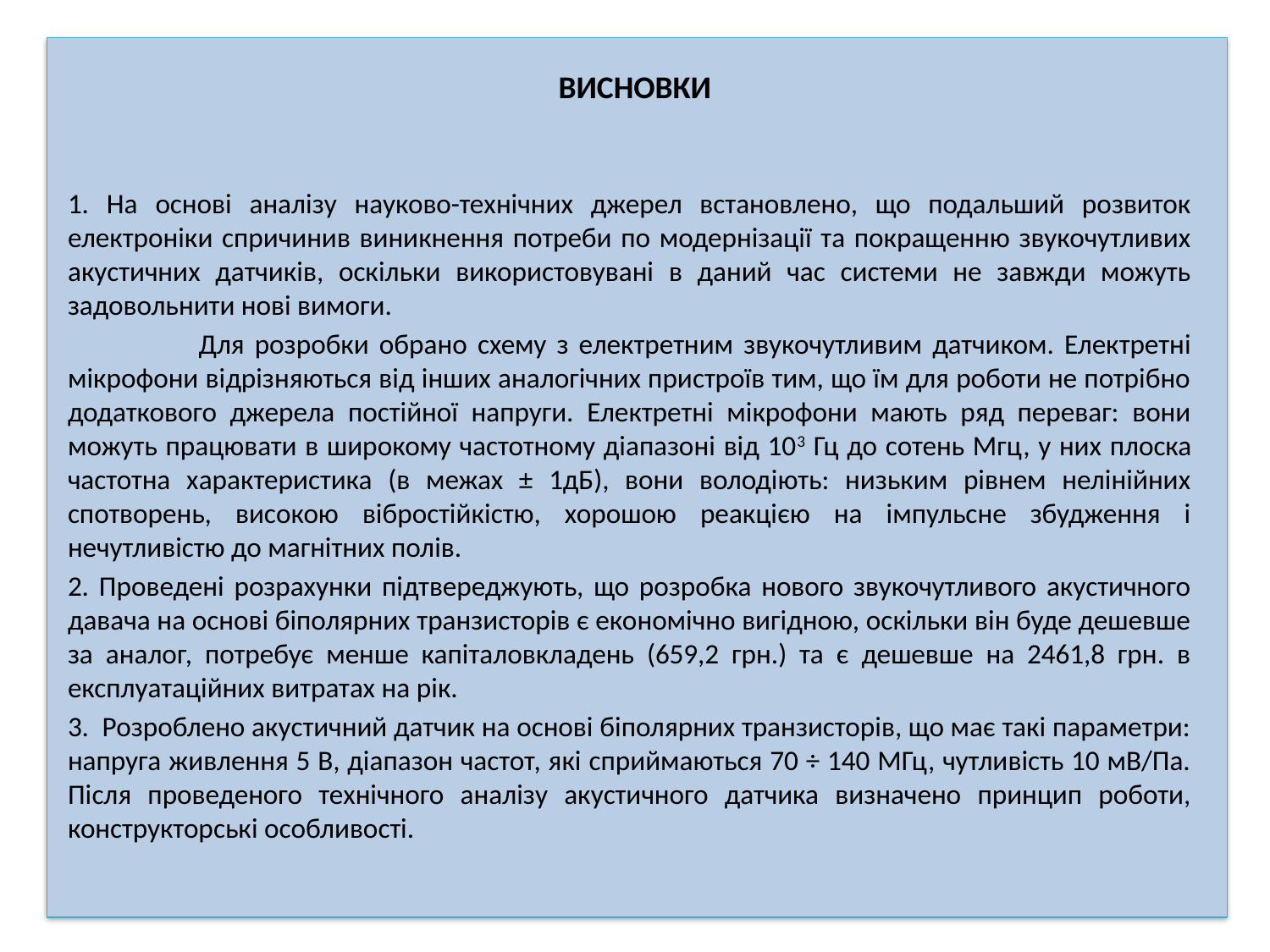

# ВИСНОВКИ

1. На основі аналізу науково-технічних джерел встановлено, що подальший розвиток електроніки спричинив виникнення потреби по модернізації та покращенню звукочутливих акустичних датчиків, оскільки використовувані в даний час системи не завжди можуть задовольнити нові вимоги.
 	Для розробки обрано схему з електретним звукочутливим датчиком. Електретні мікрофони відрізняються від інших аналогічних пристроїв тим, що їм для роботи не потрібно додаткового джерела постійної напруги. Електретні мікрофони мають ряд переваг: вони можуть працювати в широкому частотному діапазоні від 103 Гц до сотень Мгц, у них плоска частотна характеристика (в межах ± 1дБ), вони володіють: низьким рівнем нелінійних спотворень, високою вібростійкістю, хорошою реакцією на імпульсне збудження і нечутливістю до магнітних полів.
2. Проведені розрахунки підтвереджують, що розробка нового звукочутливого акустичного давача на основі біполярних транзисторів є економічно вигідною, оскільки він буде дешевше за аналог, потребує менше капіталовкладень (659,2 грн.) та є дешевше на 2461,8 грн. в експлуатаційних витратах на рік.
3.  Розроблено акустичний датчик на основі біполярних транзисторів, що має такі параметри: напруга живлення 5 В, діапазон частот, які сприймаються 70 ÷ 140 МГц, чутливість 10 мВ/Па. Після проведеного технічного аналізу акустичного датчика визначено принцип роботи, конструкторські особливості.